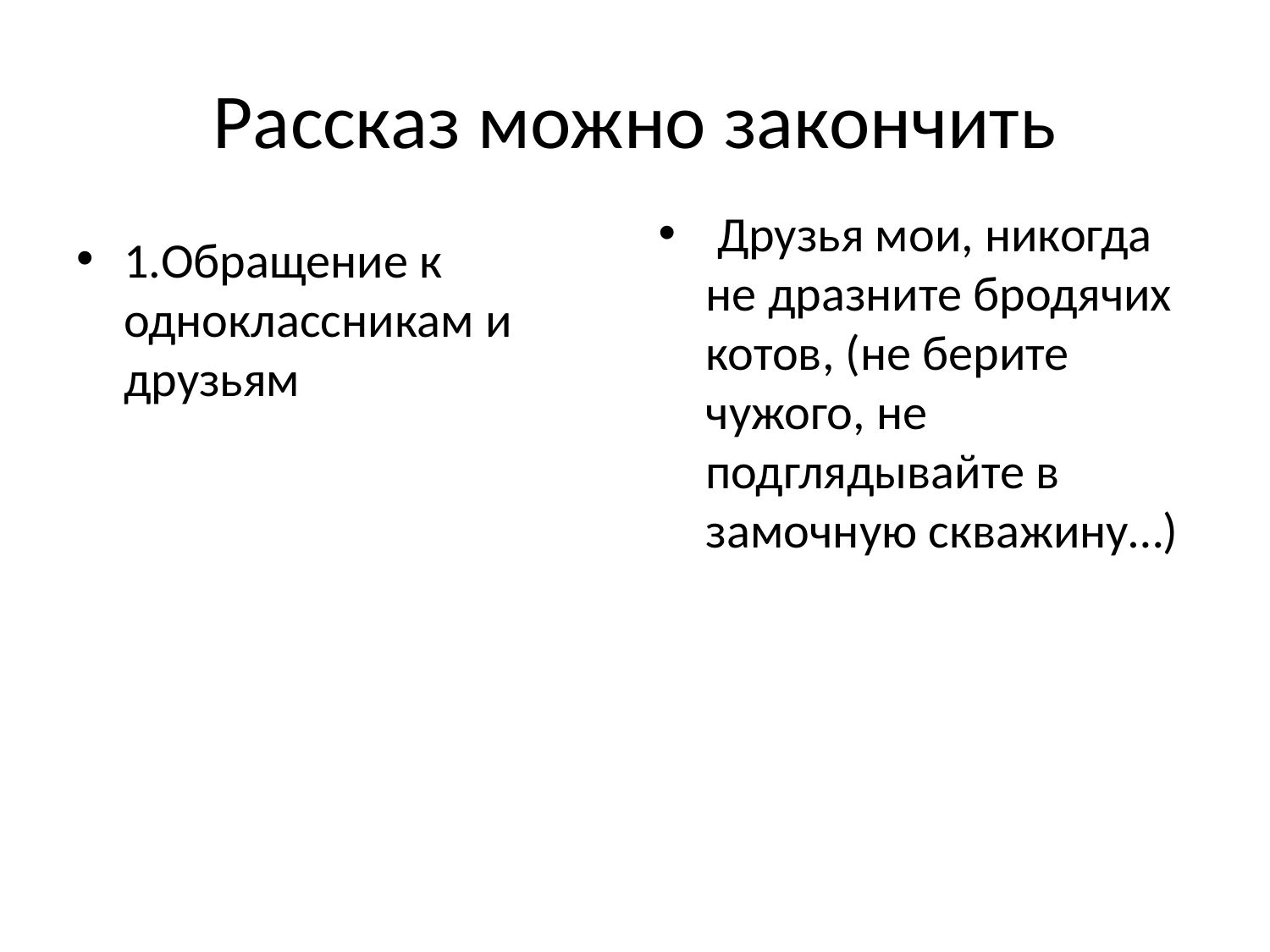

# Рассказ можно закончить
 Друзья мои, никогда не дразните бродячих котов, (не берите чужого, не подглядывайте в замочную скважину…)
1.Обращение к одноклассникам и друзьям